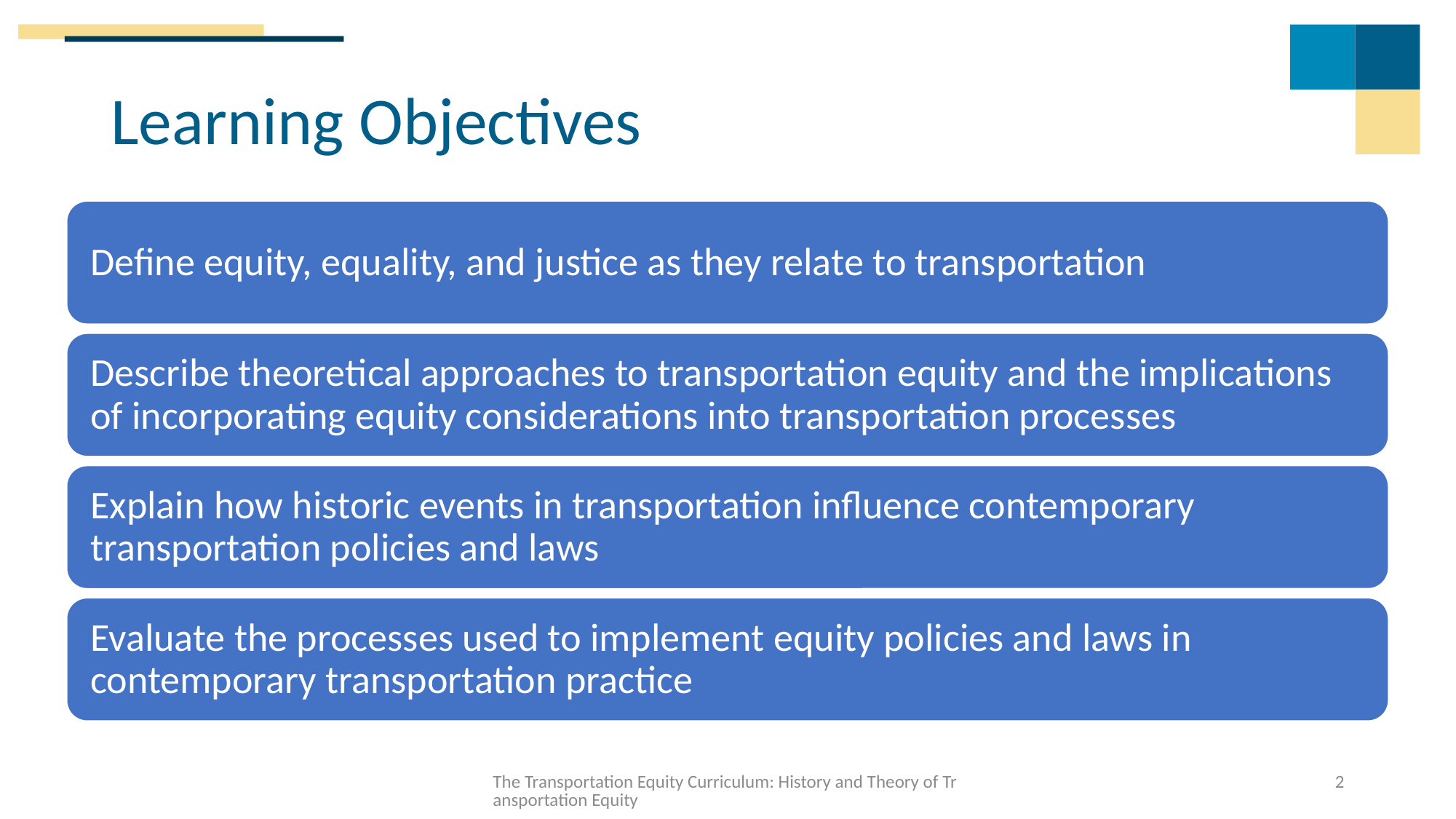

# Learning Objectives
Define equity, equality, and justice as they relate to transportation
Describe theoretical approaches to transportation equity and the implications of incorporating equity considerations into transportation processes
Explain how historic events in transportation influence contemporary transportation policies and laws
Evaluate the processes used to implement equity policies and laws in contemporary transportation practice
The Transportation Equity Curriculum: History and Theory of Transportation Equity
2